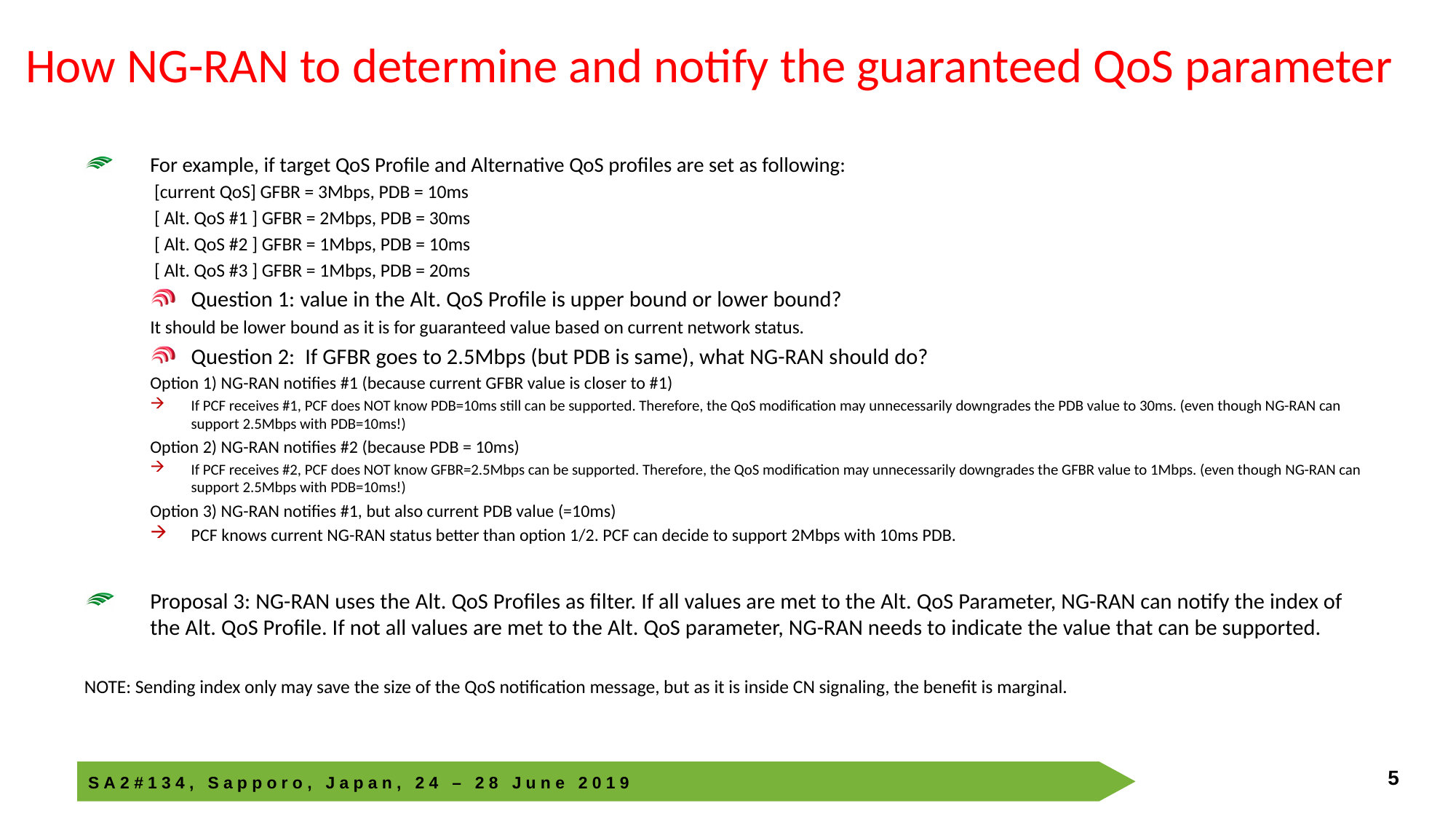

5
INTEL CONFIDENTIAL
# How NG-RAN to determine and notify the guaranteed QoS parameter
For example, if target QoS Profile and Alternative QoS profiles are set as following:
 [current QoS] GFBR = 3Mbps, PDB = 10ms
 [ Alt. QoS #1 ] GFBR = 2Mbps, PDB = 30ms
 [ Alt. QoS #2 ] GFBR = 1Mbps, PDB = 10ms
 [ Alt. QoS #3 ] GFBR = 1Mbps, PDB = 20ms
Question 1: value in the Alt. QoS Profile is upper bound or lower bound?
It should be lower bound as it is for guaranteed value based on current network status.
Question 2:  If GFBR goes to 2.5Mbps (but PDB is same), what NG-RAN should do?
Option 1) NG-RAN notifies #1 (because current GFBR value is closer to #1)
If PCF receives #1, PCF does NOT know PDB=10ms still can be supported. Therefore, the QoS modification may unnecessarily downgrades the PDB value to 30ms. (even though NG-RAN can support 2.5Mbps with PDB=10ms!)
Option 2) NG-RAN notifies #2 (because PDB = 10ms)
If PCF receives #2, PCF does NOT know GFBR=2.5Mbps can be supported. Therefore, the QoS modification may unnecessarily downgrades the GFBR value to 1Mbps. (even though NG-RAN can support 2.5Mbps with PDB=10ms!)
Option 3) NG-RAN notifies #1, but also current PDB value (=10ms)
PCF knows current NG-RAN status better than option 1/2. PCF can decide to support 2Mbps with 10ms PDB.

Proposal 3: NG-RAN uses the Alt. QoS Profiles as filter. If all values are met to the Alt. QoS Parameter, NG-RAN can notify the index of the Alt. QoS Profile. If not all values are met to the Alt. QoS parameter, NG-RAN needs to indicate the value that can be supported.

NOTE: Sending index only may save the size of the QoS notification message, but as it is inside CN signaling, the benefit is marginal.